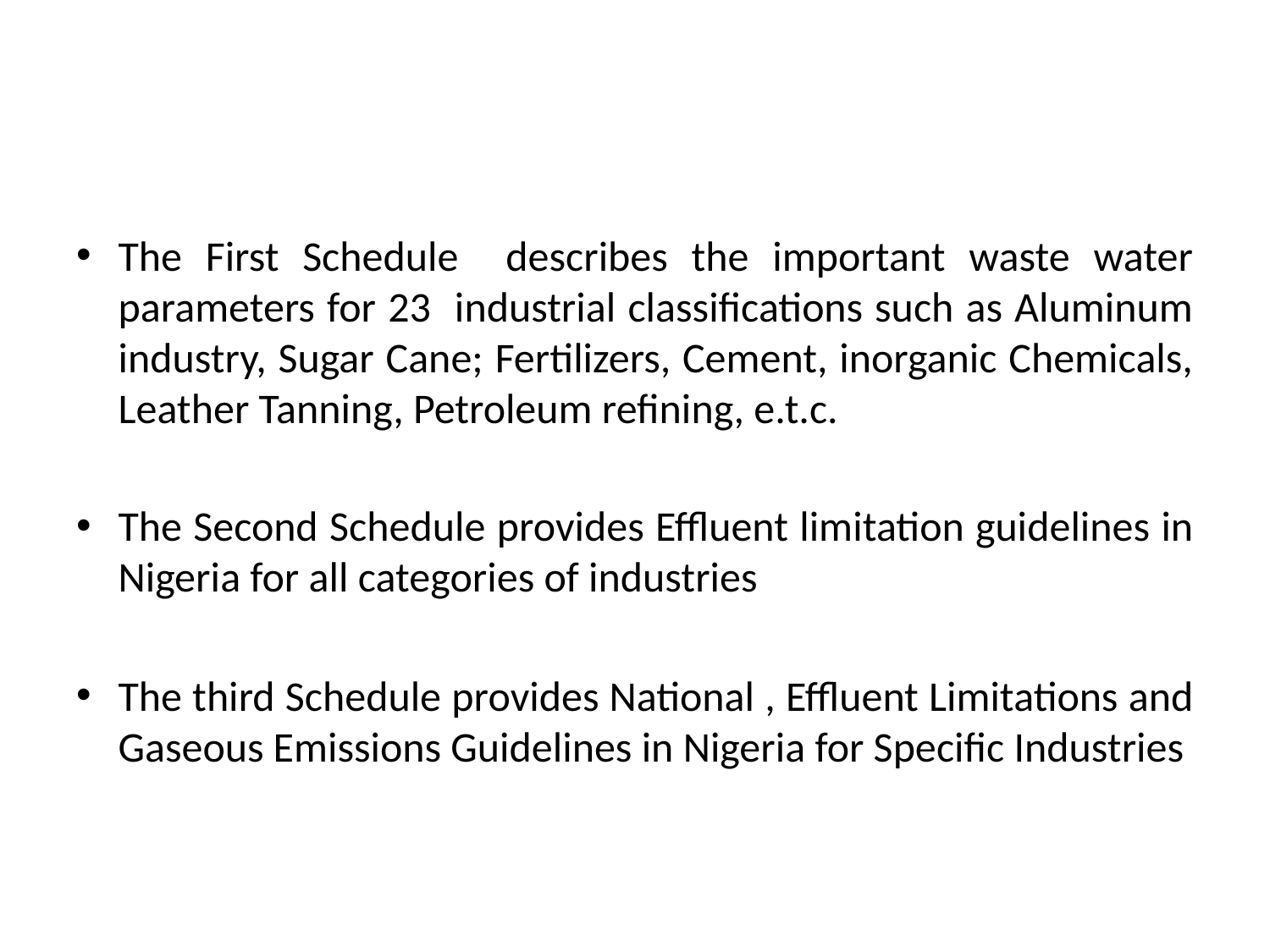

#
The First Schedule  describes the important waste water parameters for 23  industrial classifications such as Aluminum industry, Sugar Cane; Fertilizers, Cement, inorganic Chemicals, Leather Tanning, Petroleum refining, e.t.c.

The Second Schedule provides Effluent limitation guidelines in Nigeria for all categories of industries

The third Schedule provides National , Effluent Limitations and Gaseous Emissions Guidelines in Nigeria for Specific Industries